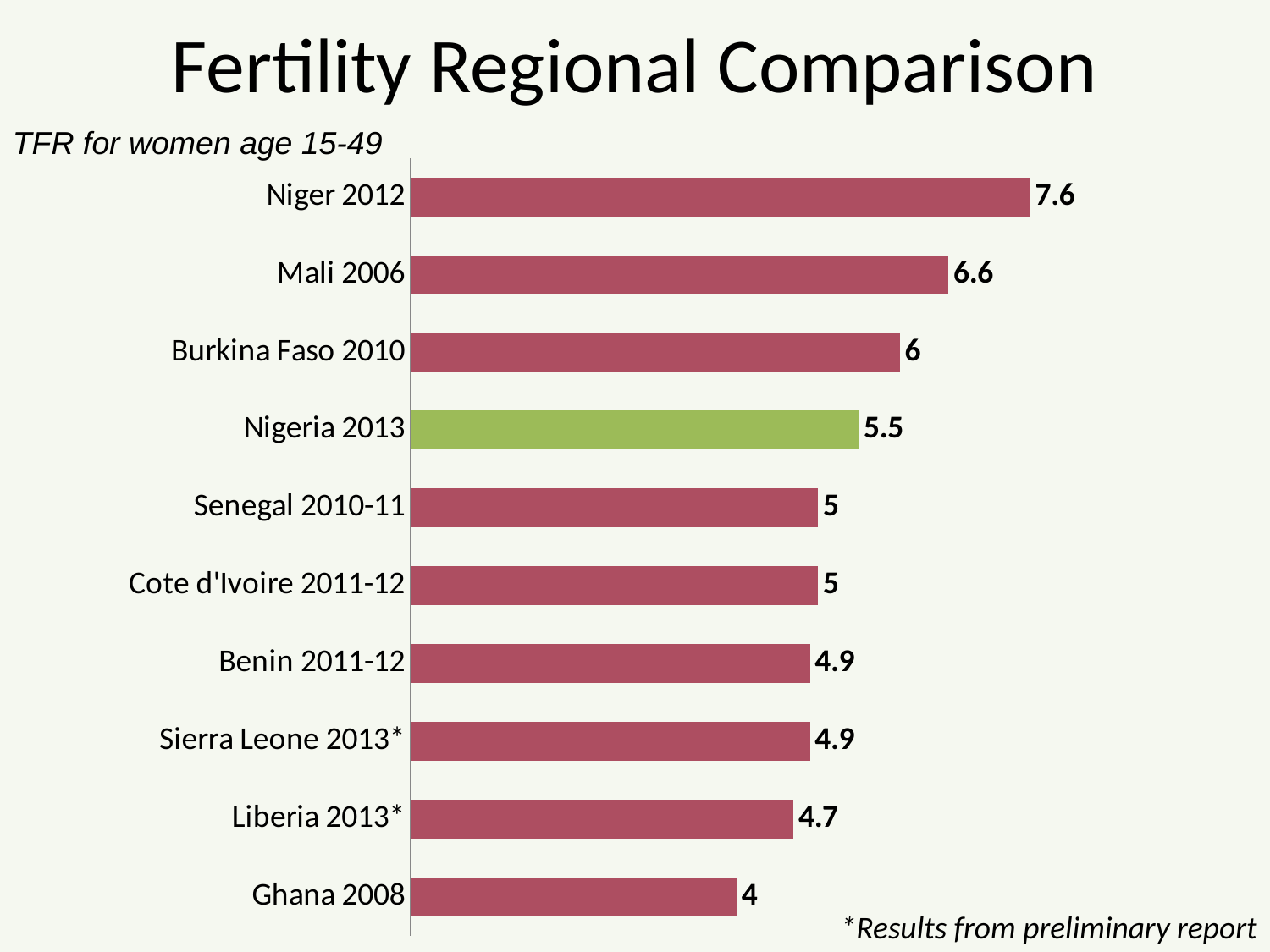

# Fertility Regional Comparison
TFR for women age 15-49

### Chart

| Category | Series 1 |
|---|---|
| Ghana 2008 | 4.0 |
| Liberia 2013* | 4.7 |
| Sierra Leone 2013* | 4.9 |
| Benin 2011-12 | 4.9 |
| Cote d'Ivoire 2011-12 | 5.0 |
| Senegal 2010-11 | 5.0 |
| Nigeria 2013 | 5.5 |
| Burkina Faso 2010 | 6.0 |
| Mali 2006 | 6.6 |
| Niger 2012 | 7.6 |
*Results from preliminary report